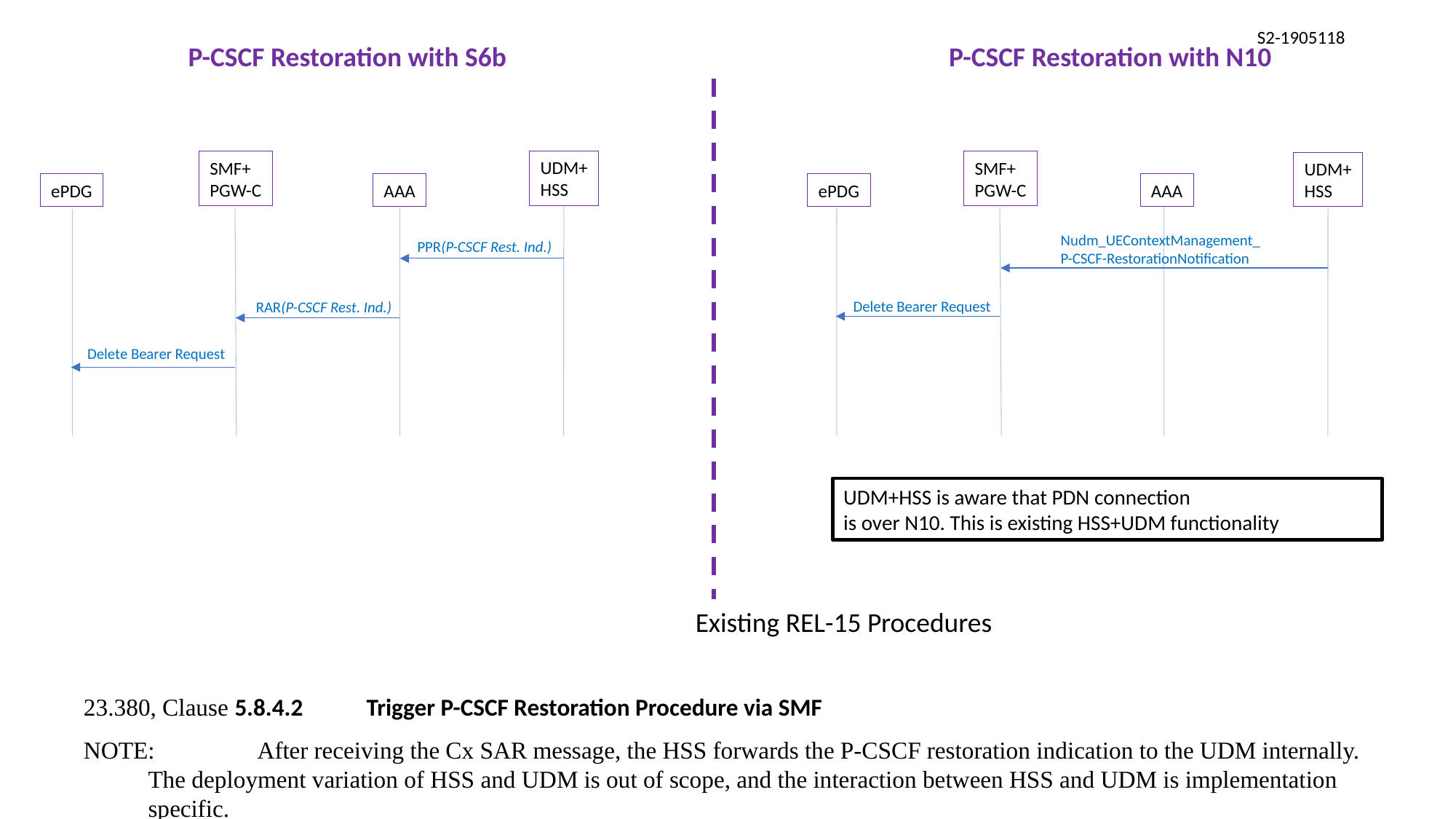

P-CSCF Restoration with S6b
P-CSCF Restoration with N10
UDM+
HSS
SMF+
PGW-C
SMF+
PGW-C
UDM+
HSS
AAA
AAA
ePDG
ePDG
Nudm_UEContextManagement_P-CSCF-RestorationNotification
PPR(P-CSCF Rest. Ind.)
Delete Bearer Request
RAR(P-CSCF Rest. Ind.)
Delete Bearer Request
UDM+HSS is aware that PDN connection
is over N10. This is existing HSS+UDM functionality
Existing REL-15 Procedures
23.380, Clause 5.8.4.2	Trigger P-CSCF Restoration Procedure via SMF
NOTE: 	After receiving the Cx SAR message, the HSS forwards the P-CSCF restoration indication to the UDM internally. The deployment variation of HSS and UDM is out of scope, and the interaction between HSS and UDM is implementation specific.